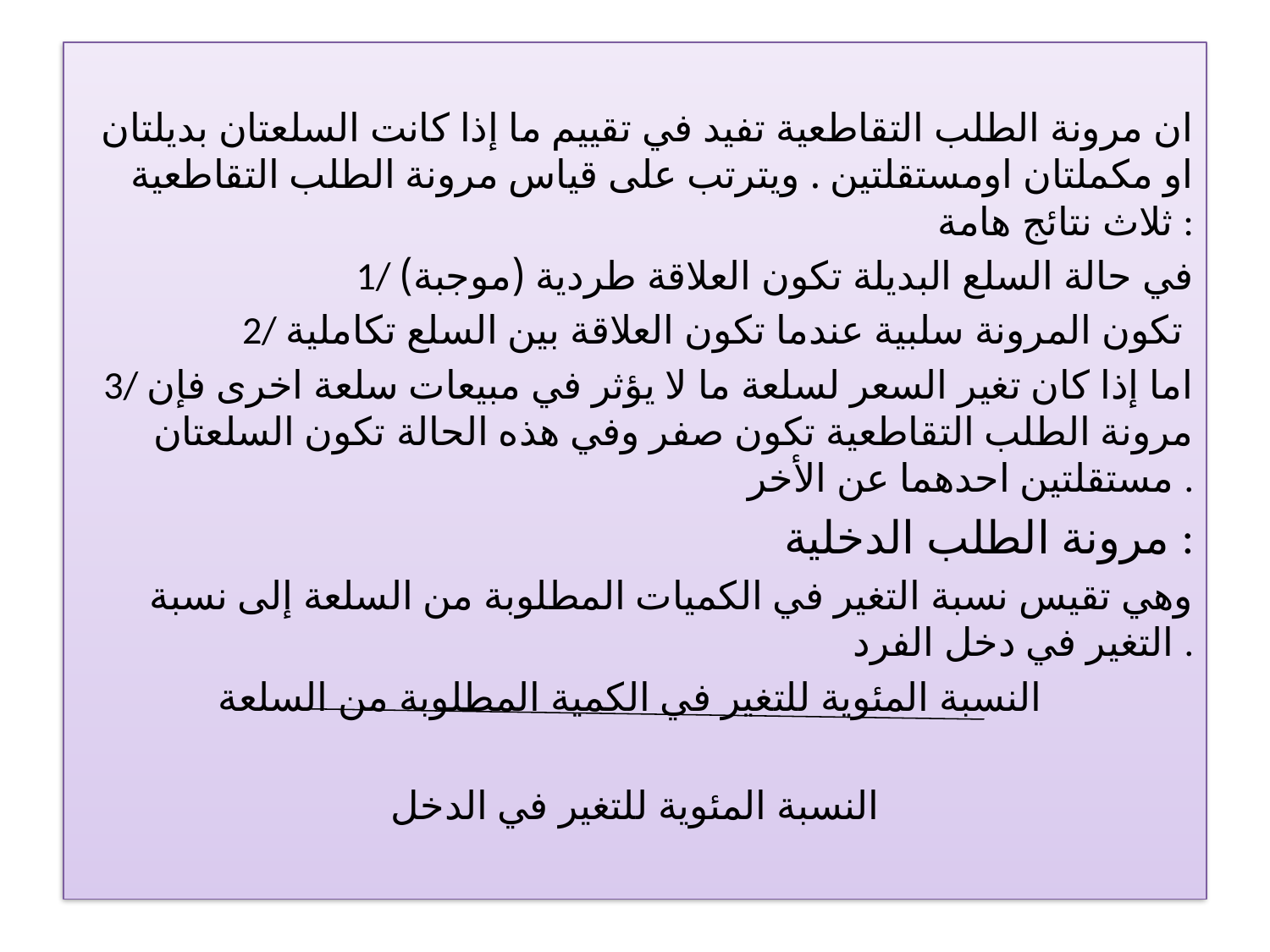

ان مرونة الطلب التقاطعية تفيد في تقييم ما إذا كانت السلعتان بديلتان او مكملتان اومستقلتين . ويترتب على قياس مرونة الطلب التقاطعية ثلاث نتائج هامة :
1/ في حالة السلع البديلة تكون العلاقة طردية (موجبة)
2/ تكون المرونة سلبية عندما تكون العلاقة بين السلع تكاملية
3/ اما إذا كان تغير السعر لسلعة ما لا يؤثر في مبيعات سلعة اخرى فإن مرونة الطلب التقاطعية تكون صفر وفي هذه الحالة تكون السلعتان مستقلتين احدهما عن الأخر .
 مرونة الطلب الدخلية :
وهي تقيس نسبة التغير في الكميات المطلوبة من السلعة إلى نسبة التغير في دخل الفرد .
النسبة المئوية للتغير في الكمية المطلوبة من السلعة

النسبة المئوية للتغير في الدخل